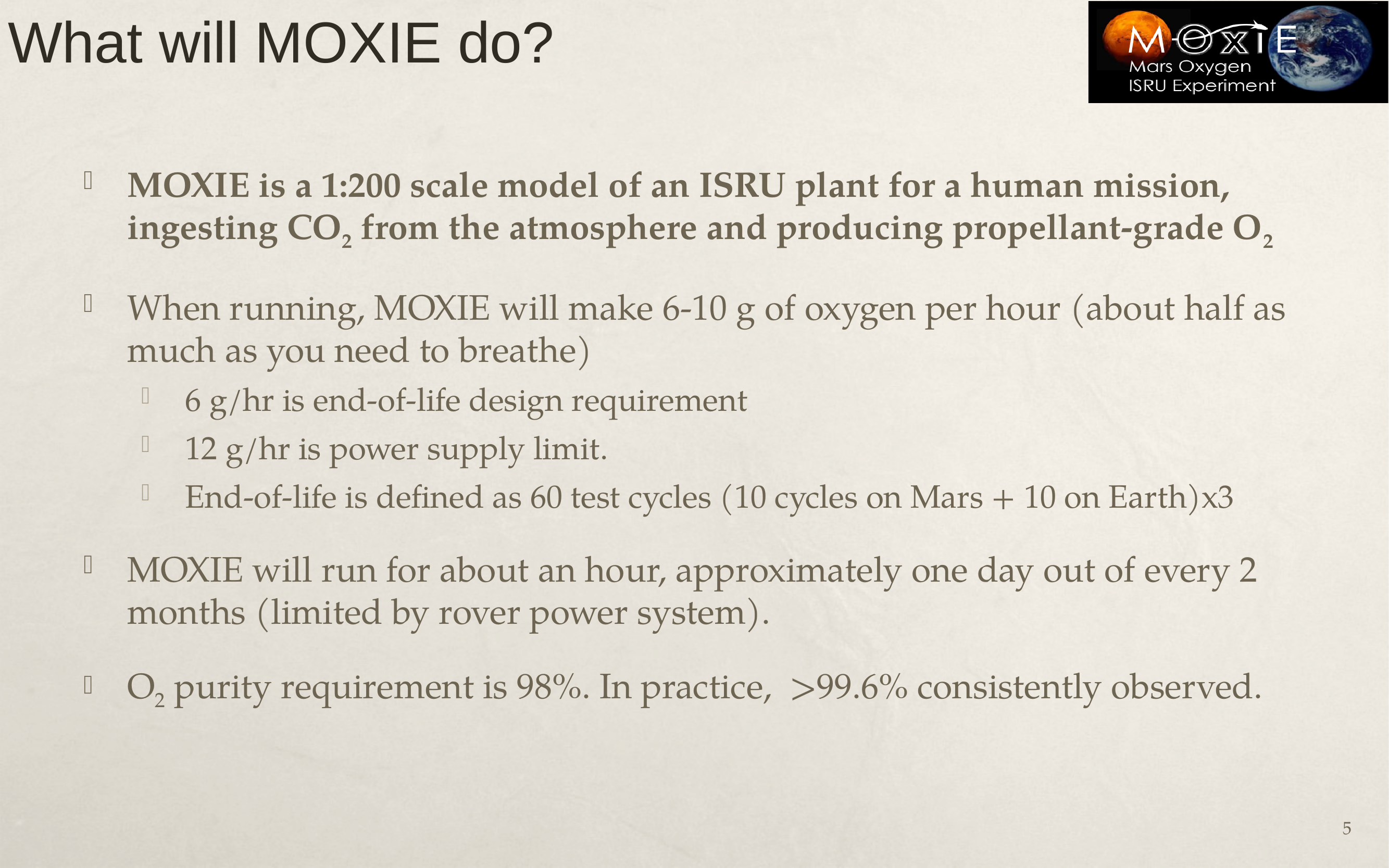

# What will MOXIE do?
MOXIE is a 1:200 scale model of an ISRU plant for a human mission, ingesting CO2 from the atmosphere and producing propellant-grade O2
When running, MOXIE will make 6-10 g of oxygen per hour (about half as much as you need to breathe)
6 g/hr is end-of-life design requirement
12 g/hr is power supply limit.
End-of-life is defined as 60 test cycles (10 cycles on Mars + 10 on Earth)x3
MOXIE will run for about an hour, approximately one day out of every 2 months (limited by rover power system).
O2 purity requirement is 98%. In practice,  >99.6% consistently observed.

5